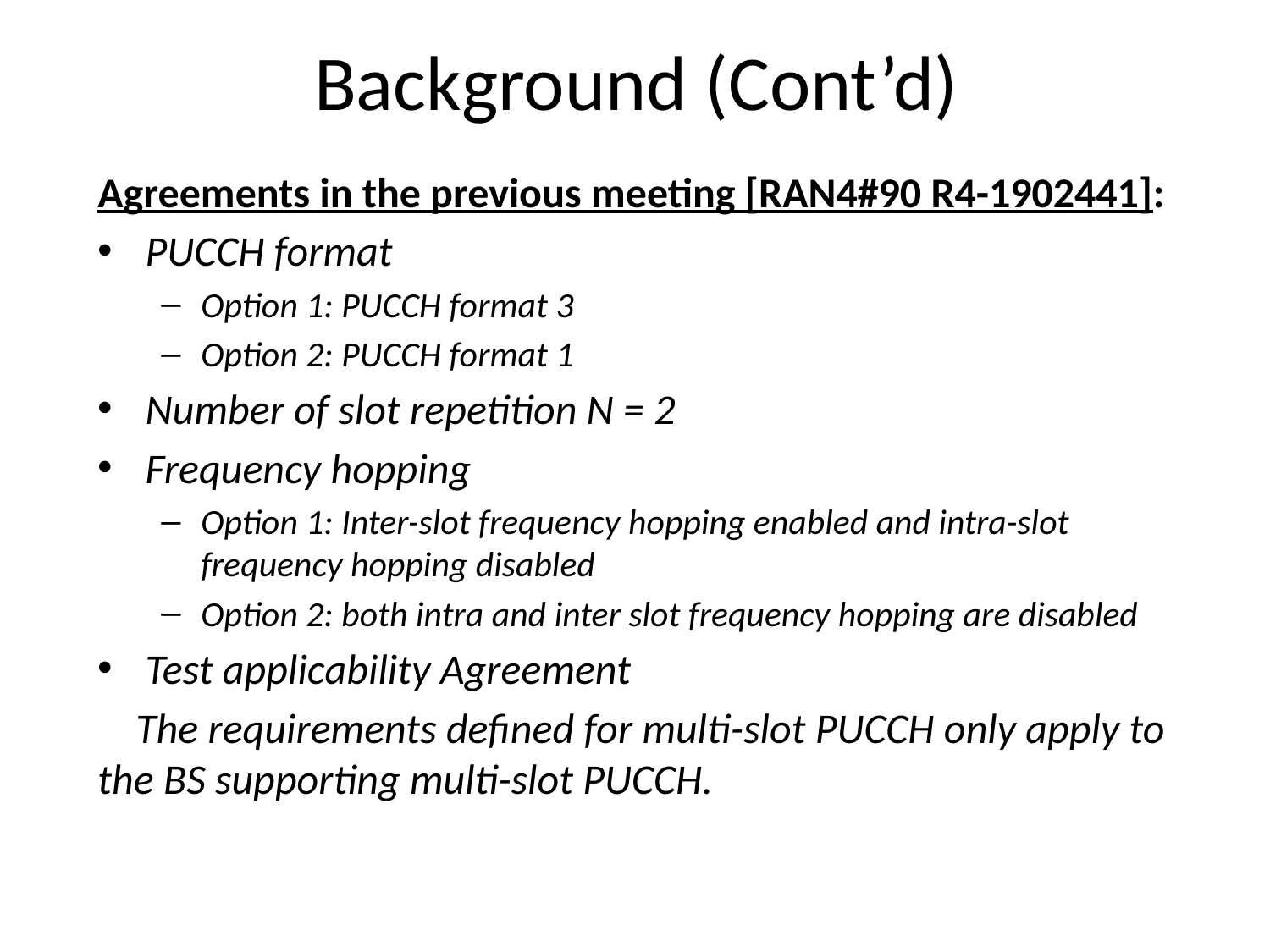

# Background (Cont’d)
Agreements in the previous meeting [RAN4#90 R4-1902441]:
PUCCH format
Option 1: PUCCH format 3
Option 2: PUCCH format 1
Number of slot repetition N = 2
Frequency hopping
Option 1: Inter-slot frequency hopping enabled and intra-slot frequency hopping disabled
Option 2: both intra and inter slot frequency hopping are disabled
Test applicability Agreement
    The requirements defined for multi-slot PUCCH only apply to the BS supporting multi-slot PUCCH.